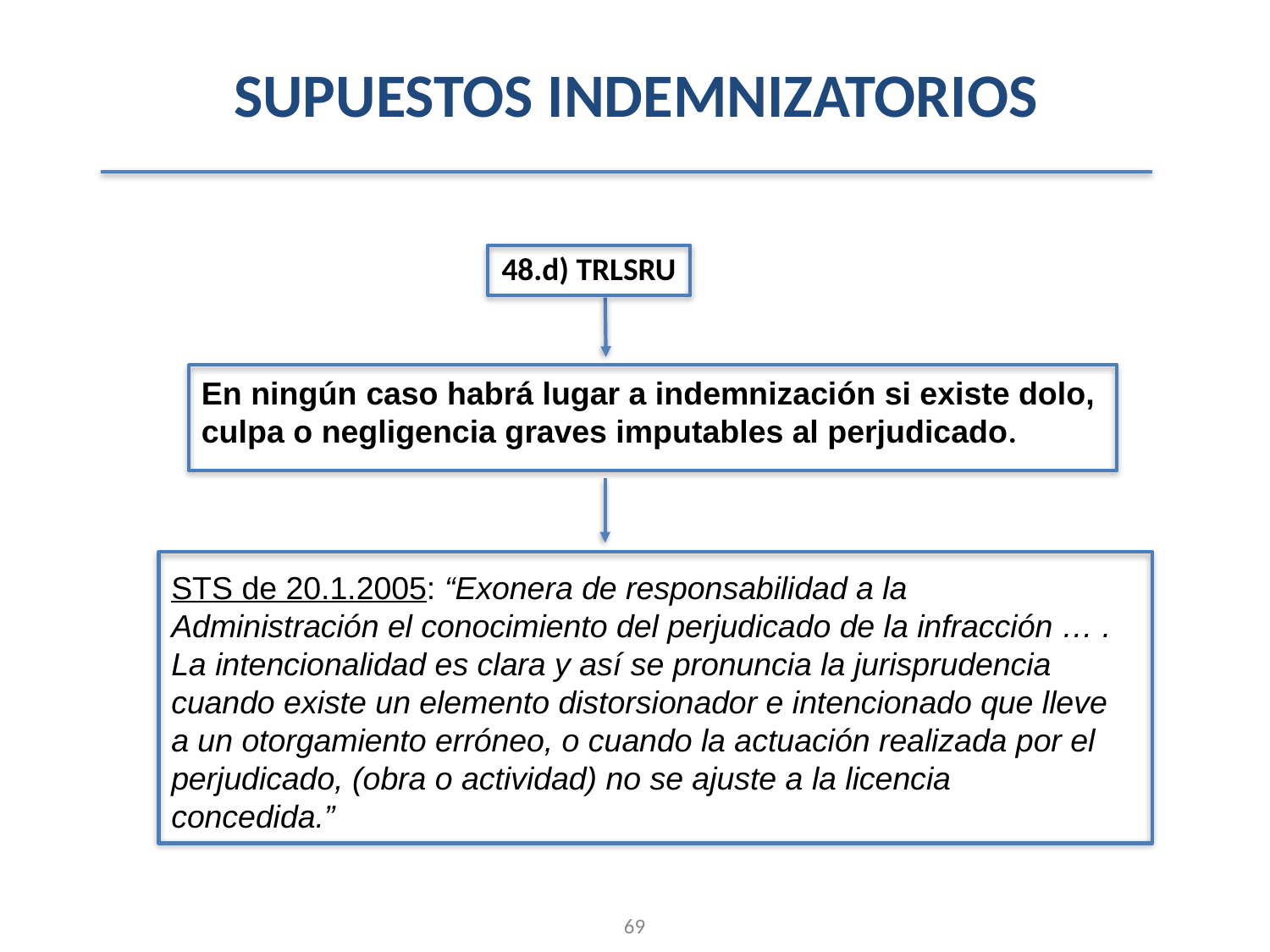

SUPUESTOS INDEMNIZATORIOS

48.d) TRLSRU

En ningún caso habrá lugar a indemnización si existe dolo, culpa o negligencia graves imputables al perjudicado.

STS de 20.1.2005: “Exonera de responsabilidad a la Administración el conocimiento del perjudicado de la infracción … . La intencionalidad es clara y así se pronuncia la jurisprudencia cuando existe un elemento distorsionador e intencionado que lleve a un otorgamiento erróneo, o cuando la actuación realizada por el perjudicado, (obra o actividad) no se ajuste a la licencia concedida.”
69